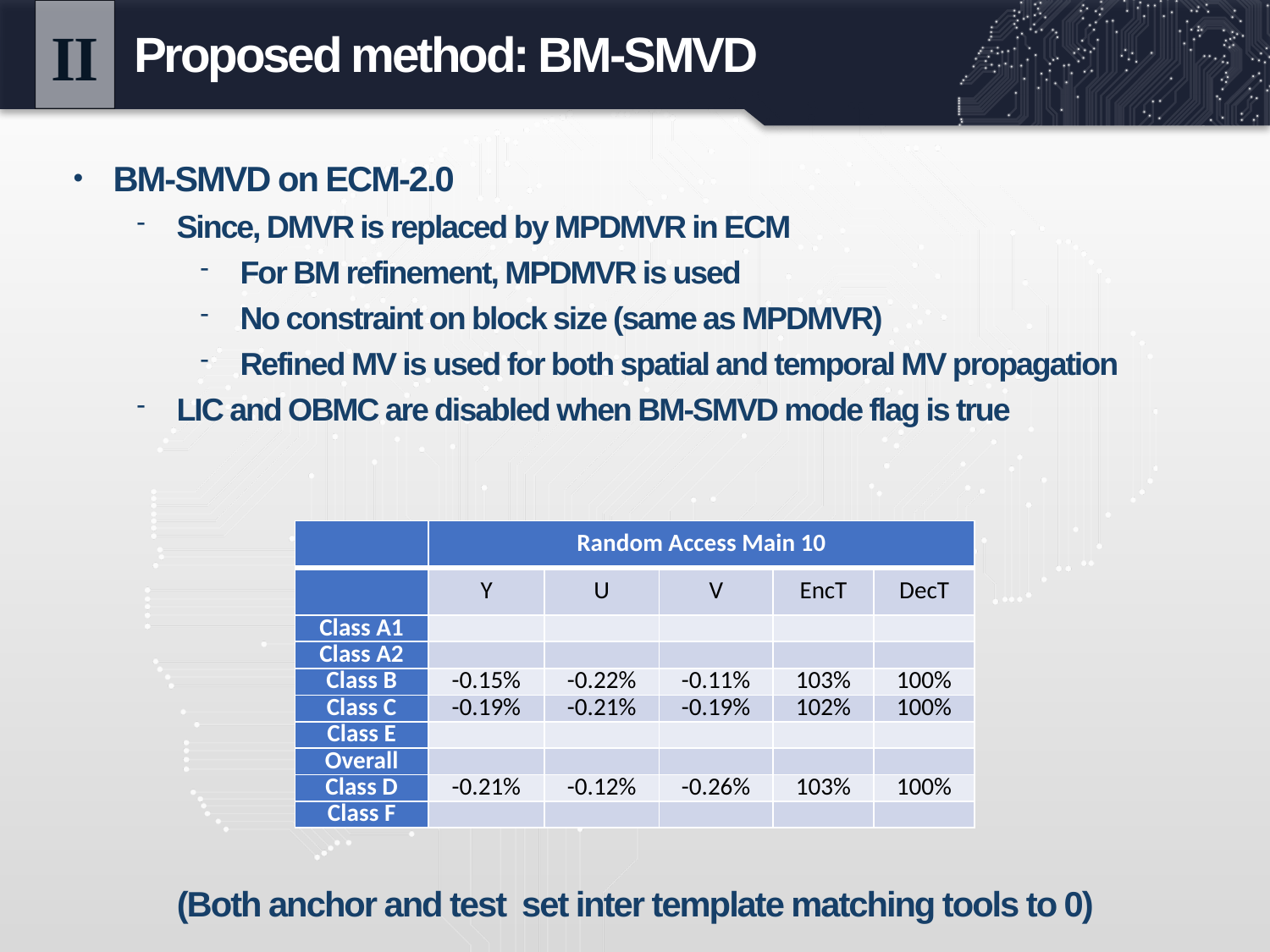

II
Proposed method: BM-SMVD
BM-SMVD on ECM-2.0
Since, DMVR is replaced by MPDMVR in ECM
For BM refinement, MPDMVR is used
No constraint on block size (same as MPDMVR)
Refined MV is used for both spatial and temporal MV propagation
LIC and OBMC are disabled when BM-SMVD mode flag is true
|  | Random Access Main 10 |  |  |  |  |
| --- | --- | --- | --- | --- | --- |
|  | Y | U | V | EncT | DecT |
| Class A1 |  |  |  |  |  |
| Class A2 |  |  |  |  |  |
| Class B | -0.15% | -0.22% | -0.11% | 103% | 100% |
| Class C | -0.19% | -0.21% | -0.19% | 102% | 100% |
| Class E |  |  |  |  |  |
| Overall |  |  |  |  |  |
| Class D | -0.21% | -0.12% | -0.26% | 103% | 100% |
| Class F |  |  |  |  |  |
(Both anchor and test  set inter template matching tools to 0)